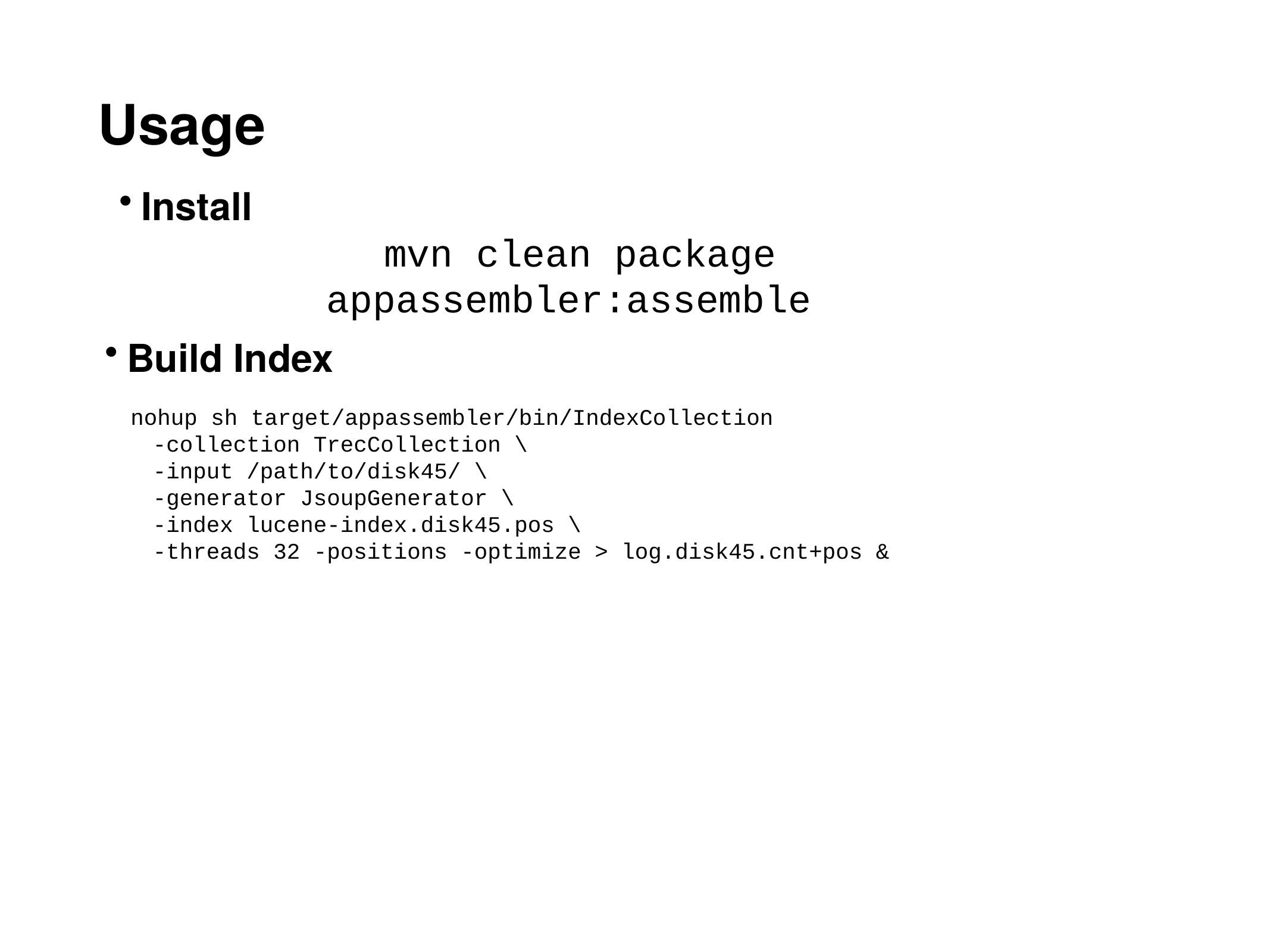

# Usage
Install
mvn clean package appassembler:assemble
Build Index
nohup sh target/appassembler/bin/IndexCollection
-collection TrecCollection \
-input /path/to/disk45/ \
-generator JsoupGenerator \
-index lucene-index.disk45.pos \
-threads 32 -positions -optimize > log.disk45.cnt+pos &
54